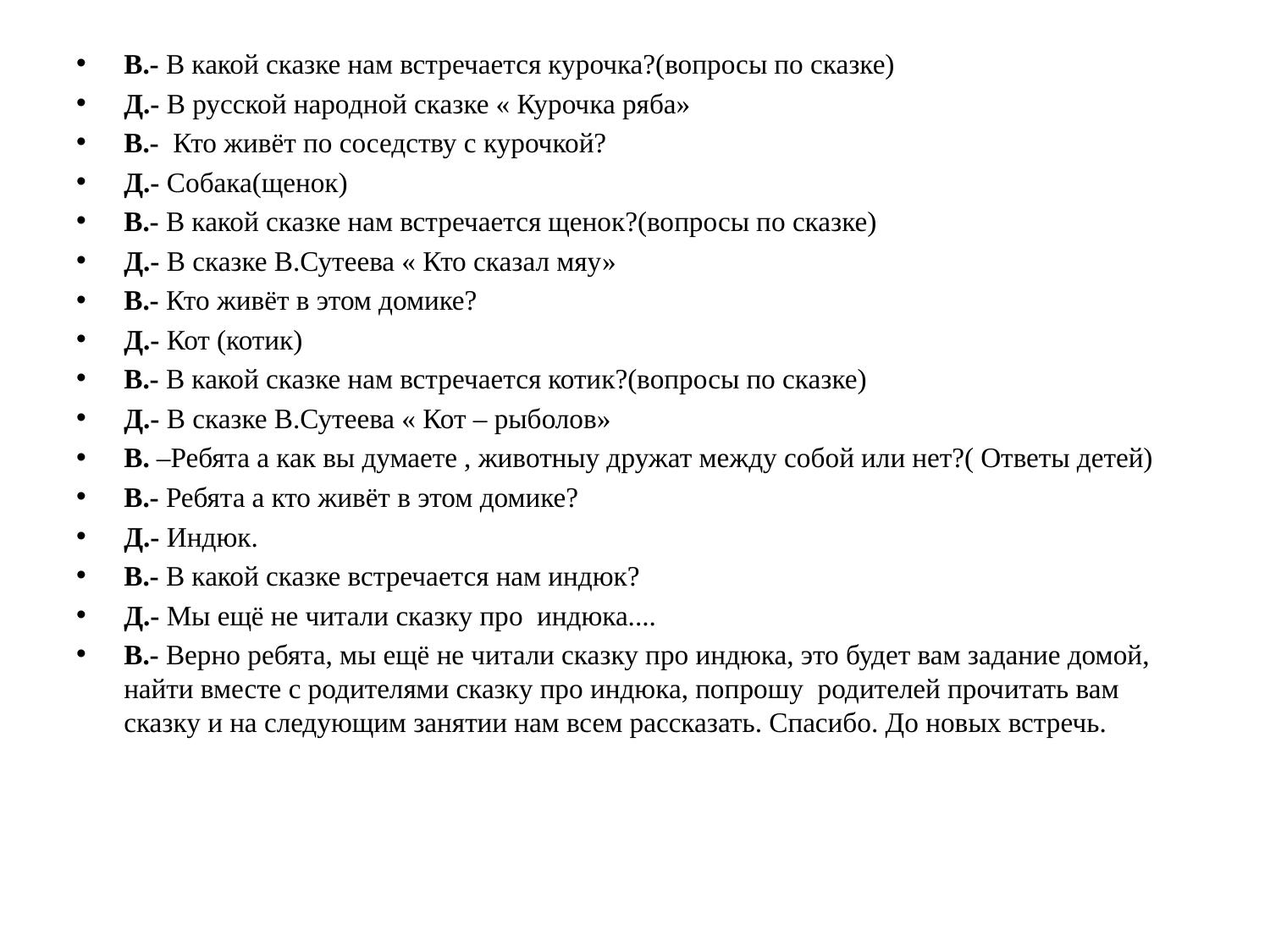

В.- В какой сказке нам встречается курочка?(вопросы по сказке)
Д.- В русской народной сказке « Курочка ряба»
В.-  Кто живёт по соседству с курочкой?
Д.- Собака(щенок)
В.- В какой сказке нам встречается щенок?(вопросы по сказке)
Д.- В сказке В.Сутеева « Кто сказал мяу»
В.- Кто живёт в этом домике?
Д.- Кот (котик)
В.- В какой сказке нам встречается котик?(вопросы по сказке)
Д.- В сказке В.Сутеева « Кот – рыболов»
В. –Ребята а как вы думаете , животныу дружат между собой или нет?( Ответы детей)
В.- Ребята а кто живёт в этом домике?
Д.- Индюк.
В.- В какой сказке встречается нам индюк?
Д.- Мы ещё не читали сказку про  индюка....
В.- Верно ребята, мы ещё не читали сказку про индюка, это будет вам задание домой, найти вместе с родителями сказку про индюка, попрошу  родителей прочитать вам сказку и на следующим занятии нам всем рассказать. Спасибо. До новых встречь.